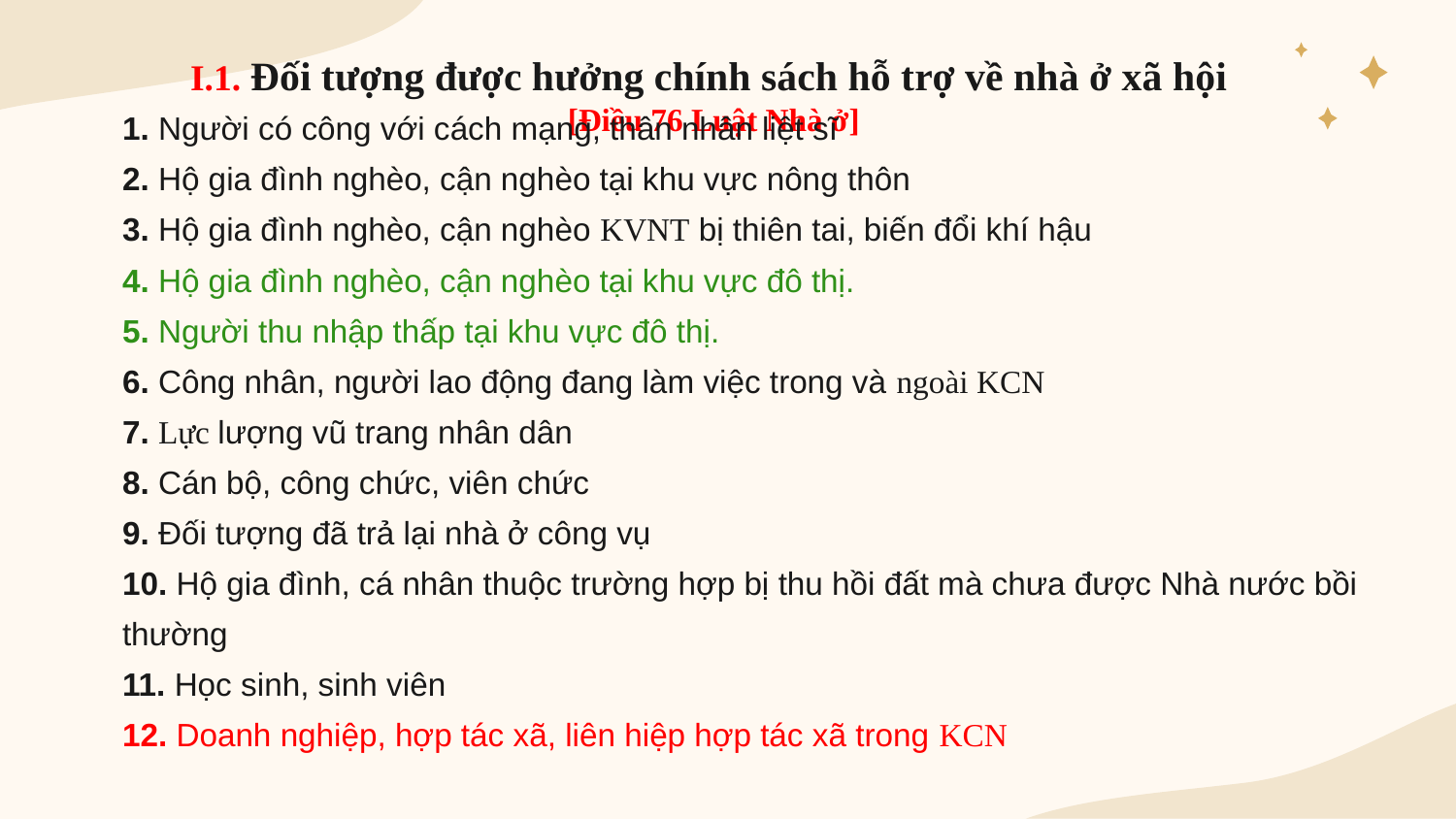

I.1. Đối tượng được hưởng chính sách hỗ trợ về nhà ở xã hội
[Điều 76 Luật Nhà ở]

# 1. Người có công với cách mạng, thân nhân liệt sĩ 2. Hộ gia đình nghèo, cận nghèo tại khu vực nông thôn 3. Hộ gia đình nghèo, cận nghèo KVNT bị thiên tai, biến đổi khí hậu 4. Hộ gia đình nghèo, cận nghèo tại khu vực đô thị. 5. Người thu nhập thấp tại khu vực đô thị. 6. Công nhân, người lao động đang làm việc trong và ngoài KCN 7. Lực lượng vũ trang nhân dân 8. Cán bộ, công chức, viên chức 9. Đối tượng đã trả lại nhà ở công vụ 10. Hộ gia đình, cá nhân thuộc trường hợp bị thu hồi đất mà chưa được Nhà nước bồi thường 11. Học sinh, sinh viên 12. Doanh nghiệp, hợp tác xã, liên hiệp hợp tác xã trong KCN